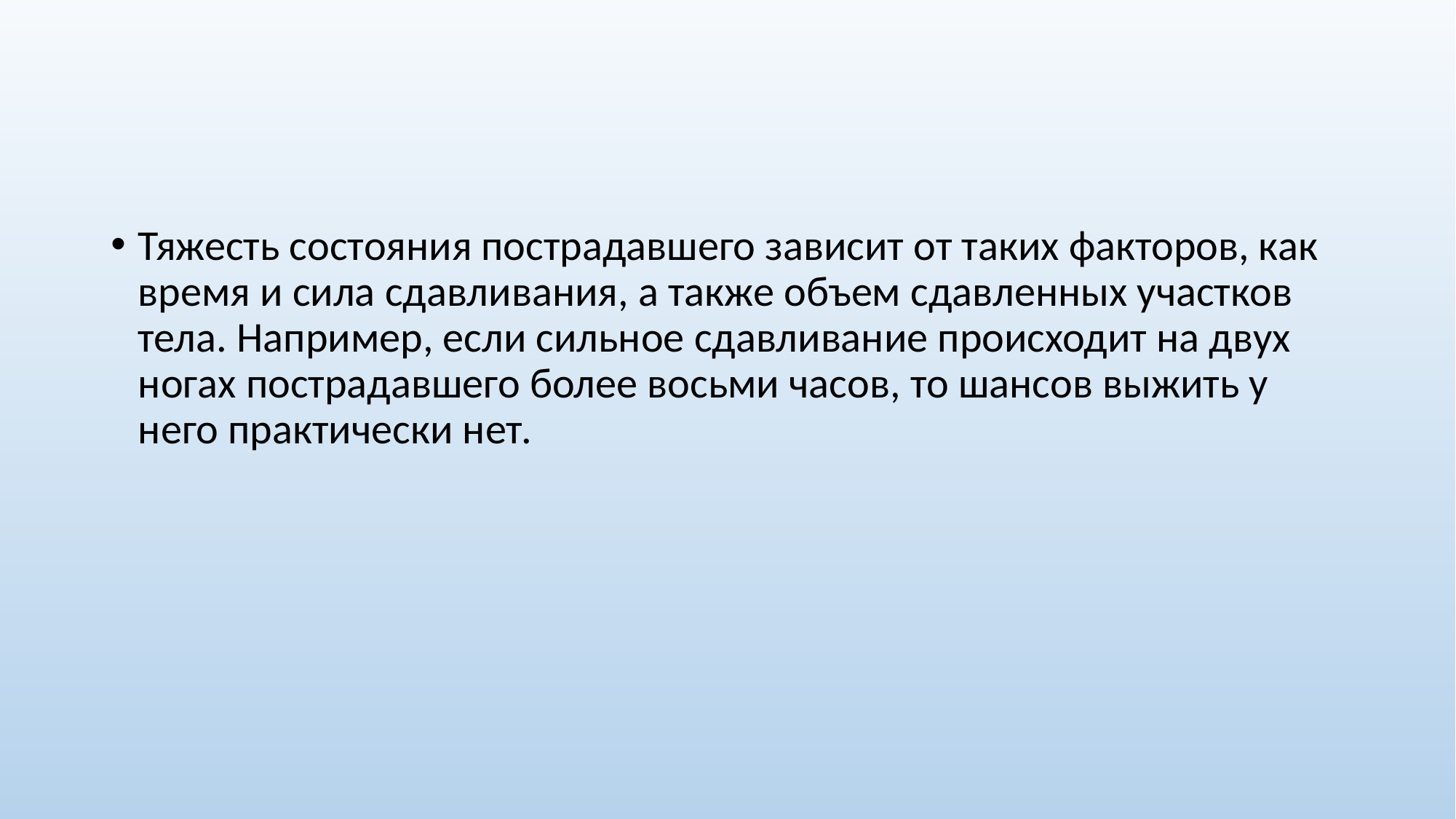

Тяжесть состояния пострадавшего зависит от таких факторов, как время и сила сдавливания, а также объем сдавленных участков тела. Например, если сильное сдавливание происходит на двух ногах пострадавшего более восьми часов, то шансов выжить у него практически нет.